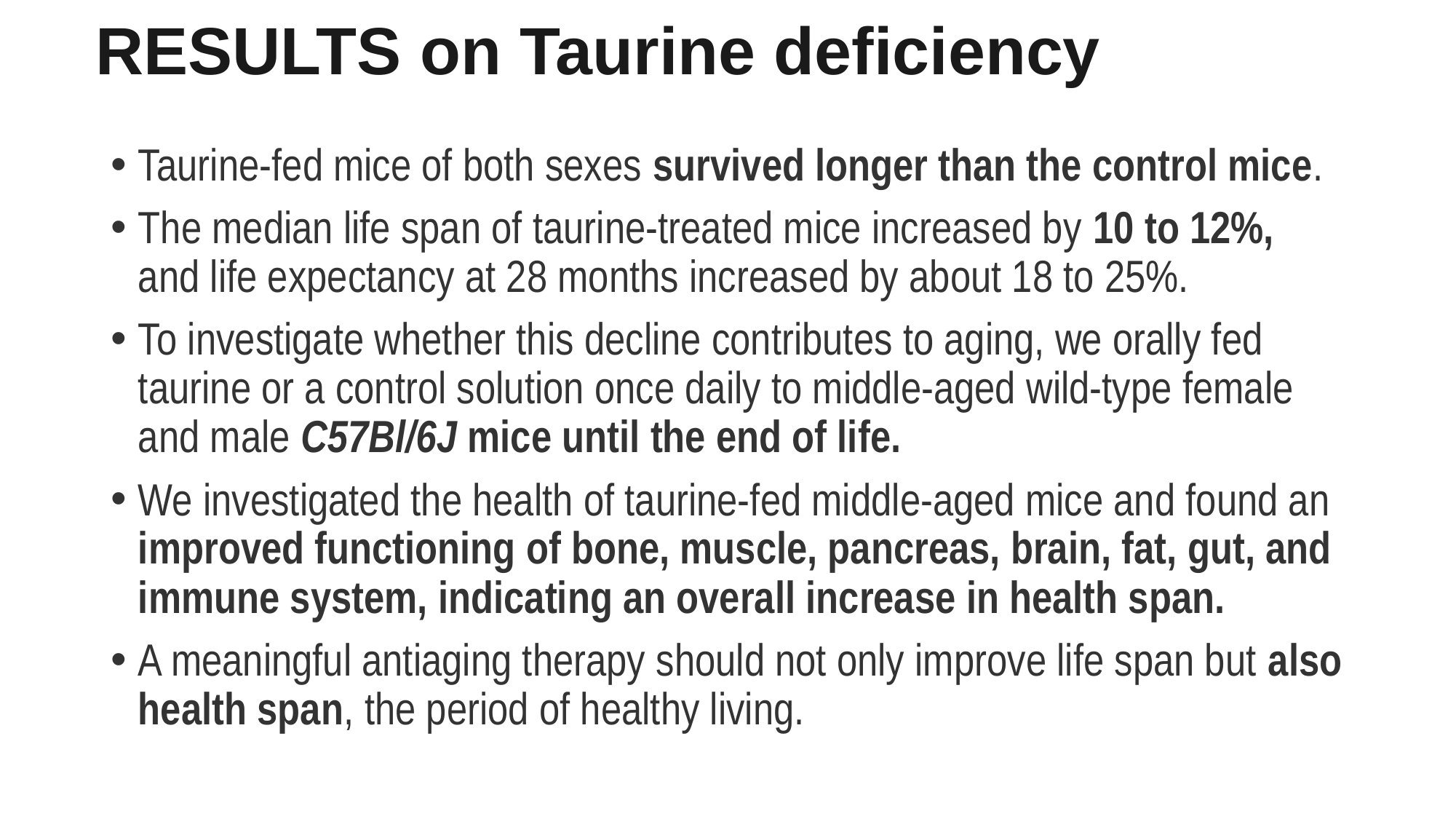

# RESULTS on Taurine deficiency
Taurine-fed mice of both sexes survived longer than the control mice.
The median life span of taurine-treated mice increased by 10 to 12%, and life expectancy at 28 months increased by about 18 to 25%.
To investigate whether this decline contributes to aging, we orally fed taurine or a control solution once daily to middle-aged wild-type female and male C57Bl/6J mice until the end of life.
We investigated the health of taurine-fed middle-aged mice and found an improved functioning of bone, muscle, pancreas, brain, fat, gut, and immune system, indicating an overall increase in health span.
A meaningful antiaging therapy should not only improve life span but also health span, the period of healthy living.